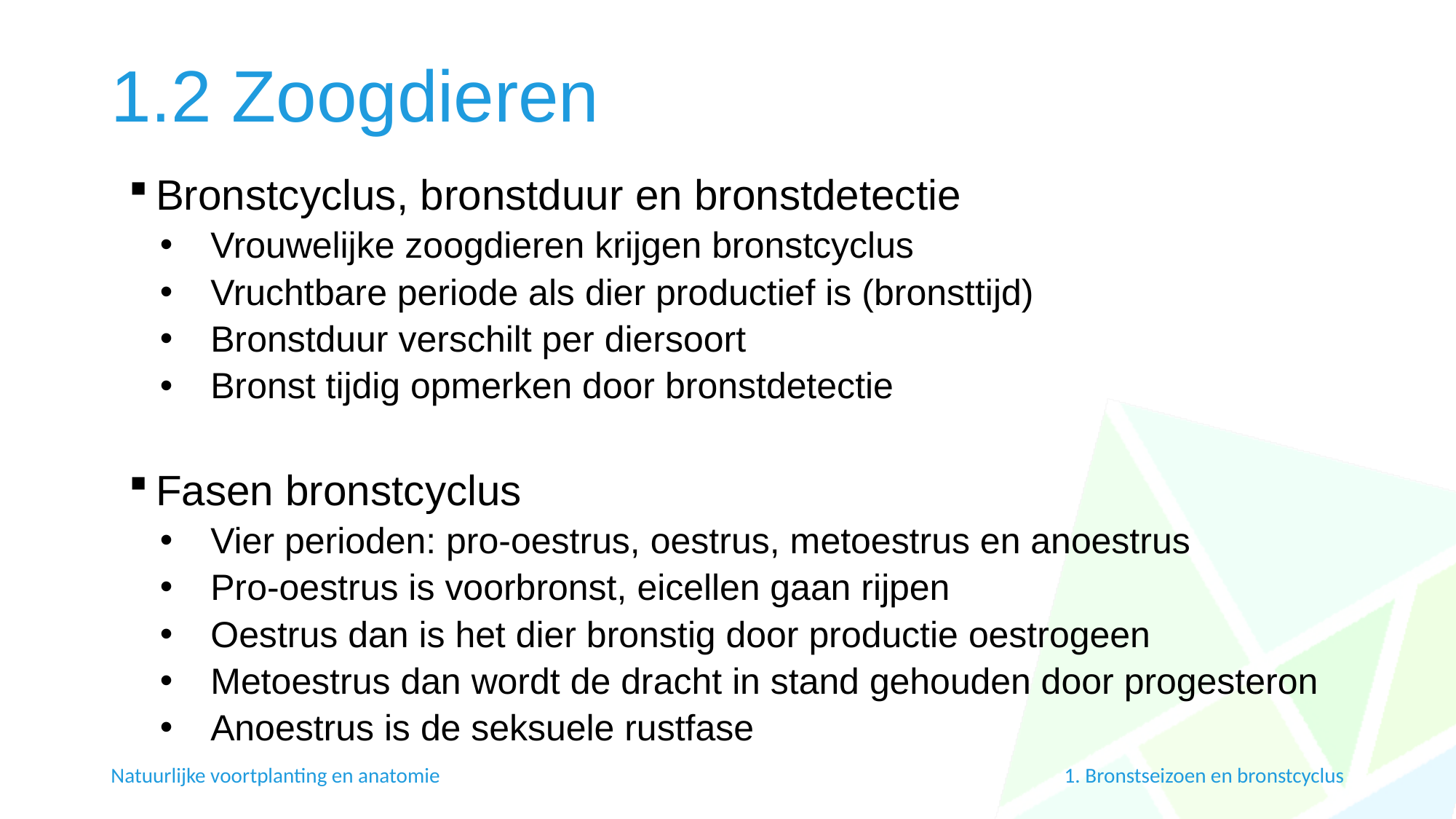

# 1.2 Zoogdieren
Bronstcyclus, bronstduur en bronstdetectie
Vrouwelijke zoogdieren krijgen bronstcyclus
Vruchtbare periode als dier productief is (bronsttijd)
Bronstduur verschilt per diersoort
Bronst tijdig opmerken door bronstdetectie

Fasen bronstcyclus
Vier perioden: pro-oestrus, oestrus, metoestrus en anoestrus
Pro-oestrus is voorbronst, eicellen gaan rijpen
Oestrus dan is het dier bronstig door productie oestrogeen
Metoestrus dan wordt de dracht in stand gehouden door progesteron
Anoestrus is de seksuele rustfase

1. Bronstseizoen en bronstcyclus
Natuurlijke voortplanting en anatomie